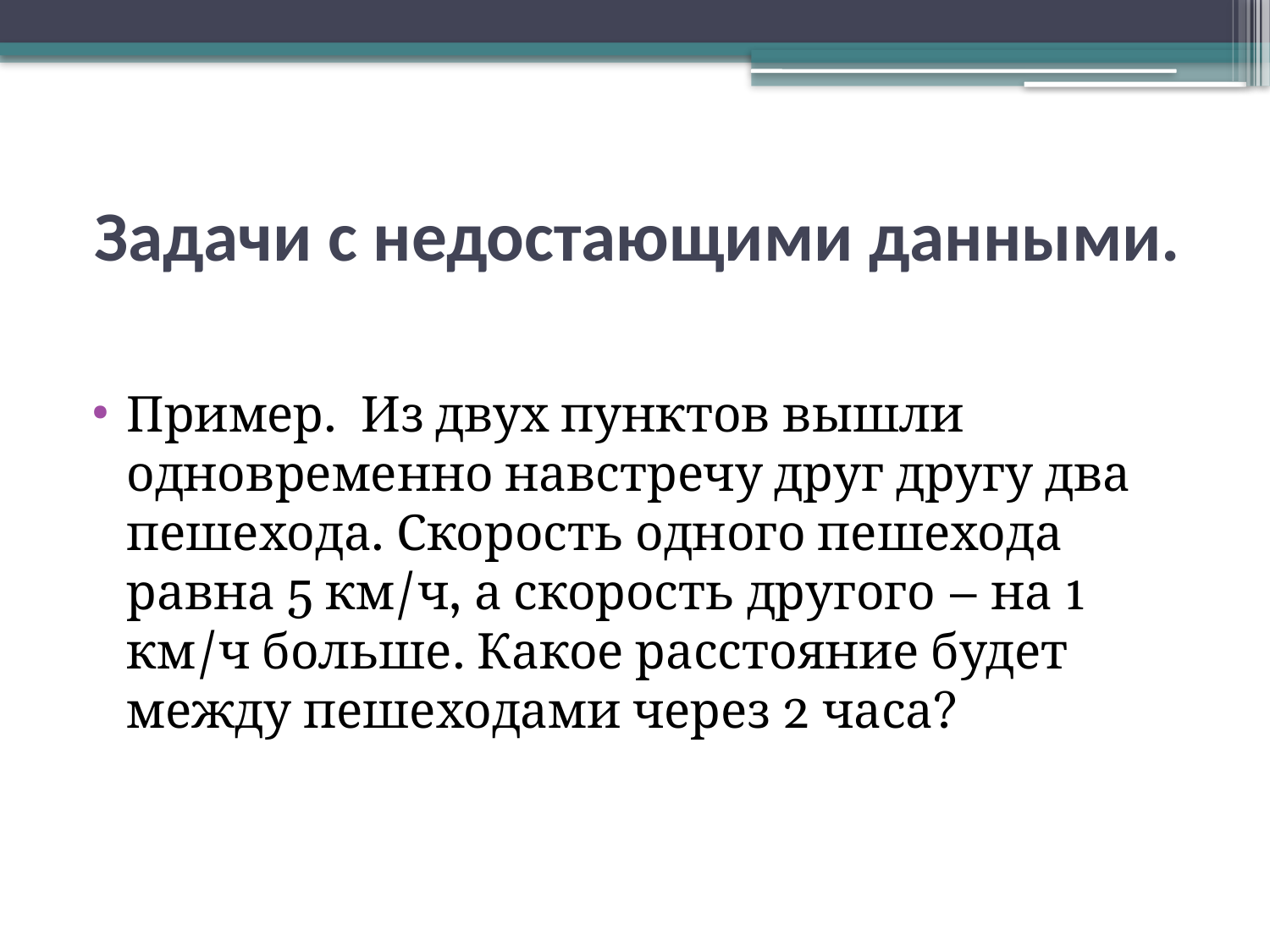

# Задачи с недостающими данными.

Пример.  Из двух пунктов вышли одновременно навстречу друг другу два пешехода. Скорость одного пешехода равна 5 км/ч, а скорость другого – на 1 км/ч больше. Какое расстояние будет между пешеходами через 2 часа?